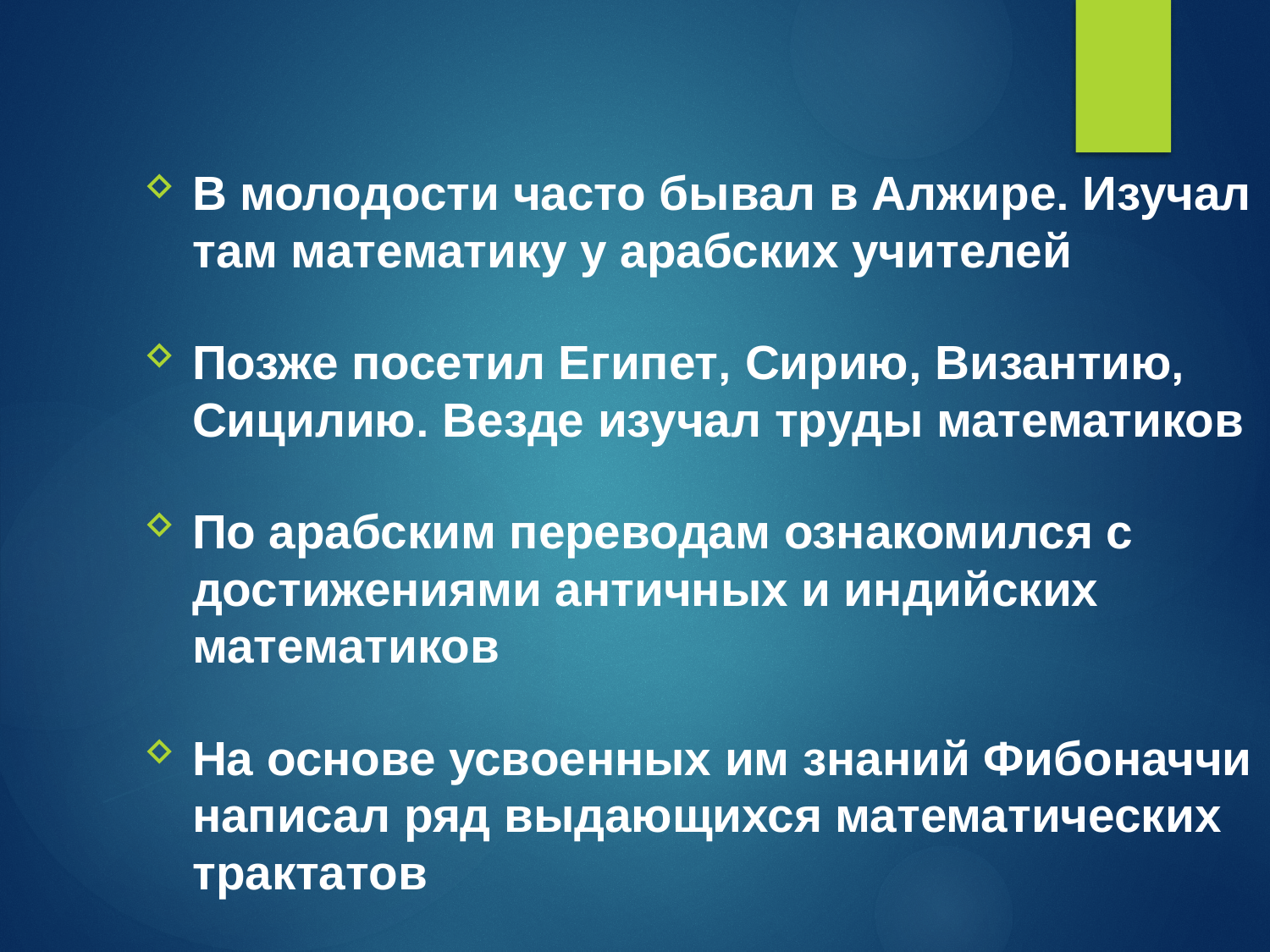

В молодости часто бывал в Алжире. Изучал там математику у арабских учителей

Позже посетил Египет, Сирию, Византию, Сицилию. Везде изучал труды математиков

По арабским переводам ознакомился с достижениями античных и индийских математиков

На основе усвоенных им знаний Фибоначчи написал ряд выдающихся математических трактатов